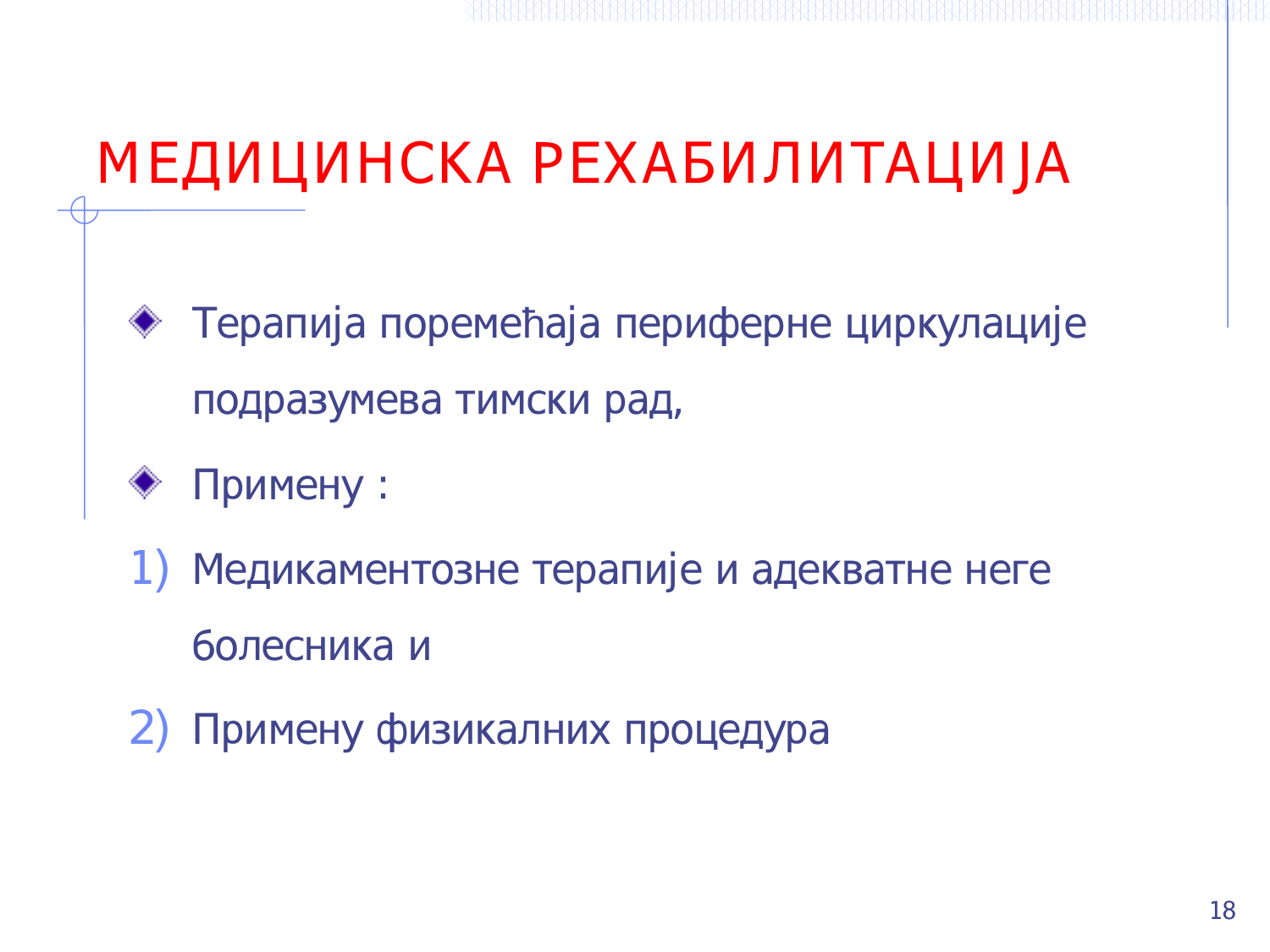

# МЕДИЦИНСКА РЕХАБИЛИТАЦИЈА
Терапија поремећаја периферне циркулације подразумева тимски рад,
Примену :
Медикаментозне терапије и адекватне неге болесника и
Примену физикалних процедура
18